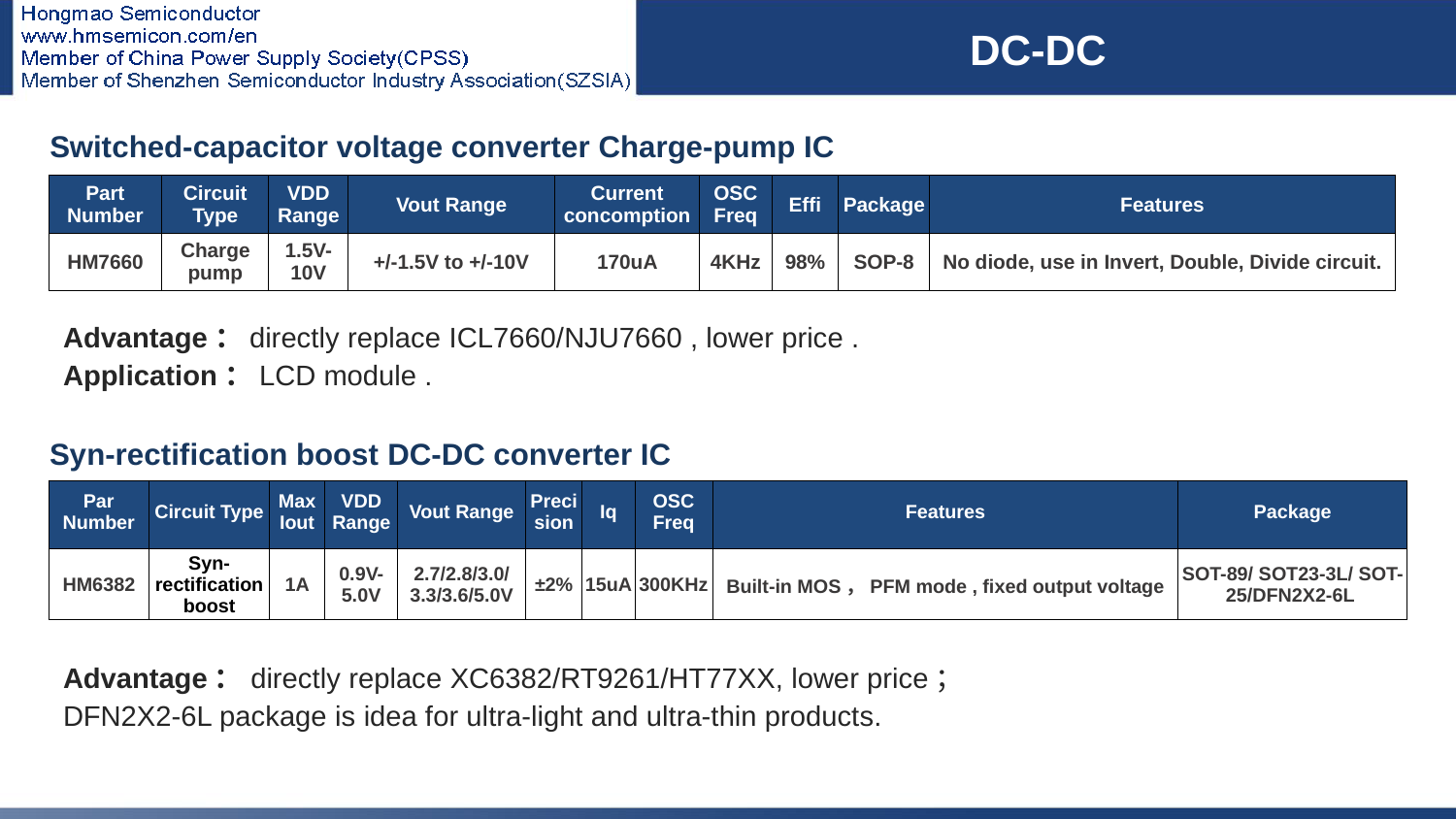

DC-DC
# DC-DC
| Switched-capacitor voltage converter Charge-pump IC |  |  |  |  |  |  |  |  |
| --- | --- | --- | --- | --- | --- | --- | --- | --- |
| Part Number | Circuit Type | VDD Range | Vout Range | Current concomption | OSC Freq | Effi | Package | Features |
| HM7660 | Charge pump | 1.5V-10V | +/-1.5V to +/-10V | 170uA | 4KHz | 98% | SOP-8 | No diode, use in Invert, Double, Divide circuit. |
Advantage：directly replace ICL7660/NJU7660 , lower price .
Application：LCD module .
| Syn-rectification boost DC-DC converter IC |  |  |  |  |  |  |  |  |  |
| --- | --- | --- | --- | --- | --- | --- | --- | --- | --- |
| Par Number | Circuit Type | Max Iout | VDD Range | Vout Range | Precision | Iq | OSC Freq | Features | Package |
| HM6382 | Syn-rectification boost | 1A | 0.9V-5.0V | 2.7/2.8/3.0/ 3.3/3.6/5.0V | ±2% | 15uA | 300KHz | Built-in MOS，PFM mode , fixed output voltage | SOT-89/ SOT23-3L/ SOT-25/DFN2X2-6L |
|  |  |  |  |  |  |  |  |  |  |
Advantage：directly replace XC6382/RT9261/HT77XX, lower price；
DFN2X2-6L package is idea for ultra-light and ultra-thin products.